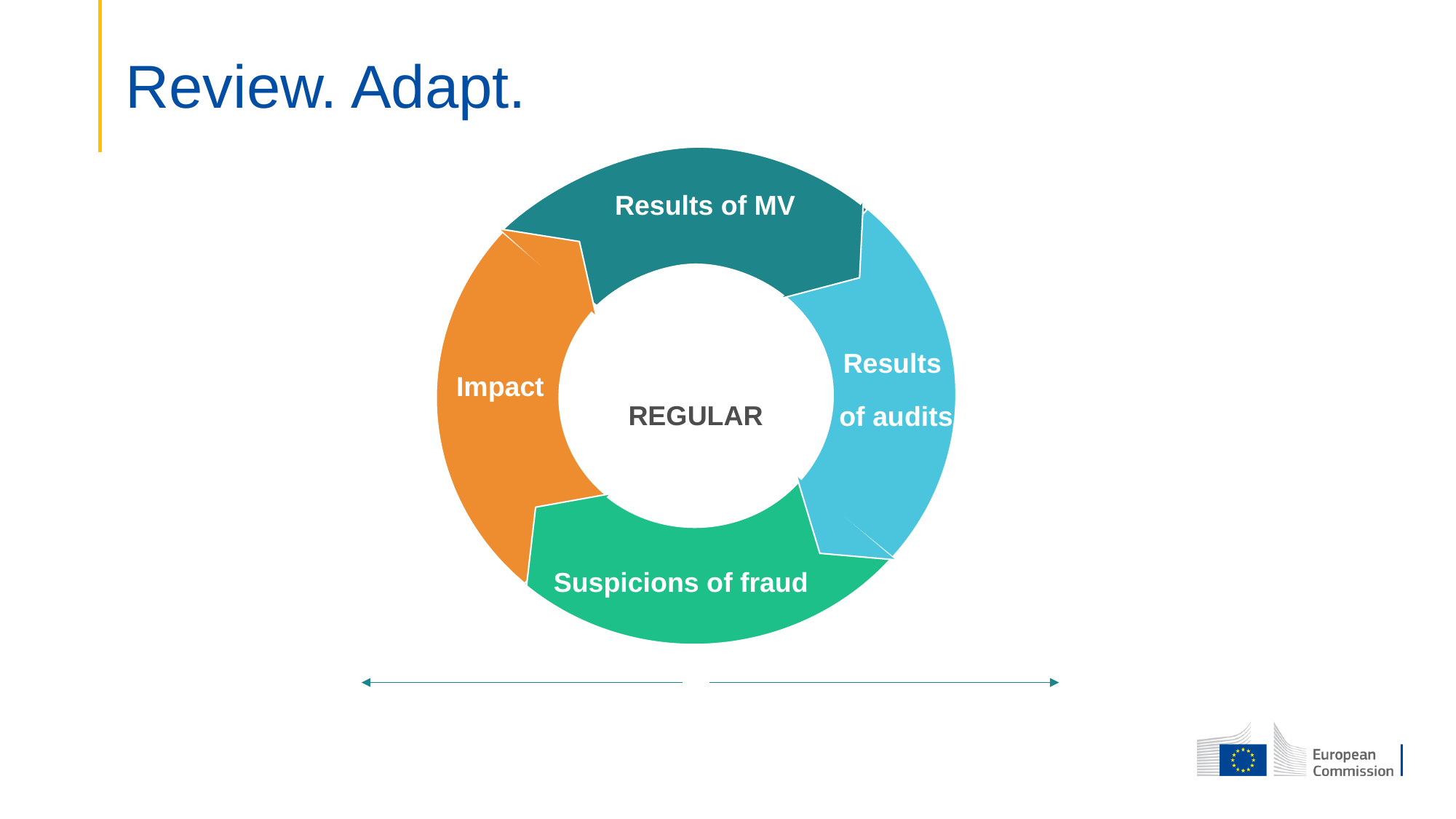

# Review. Adapt.

Results of MV

Results
of audits
Impact

Suspicions of fraud
REGULAR